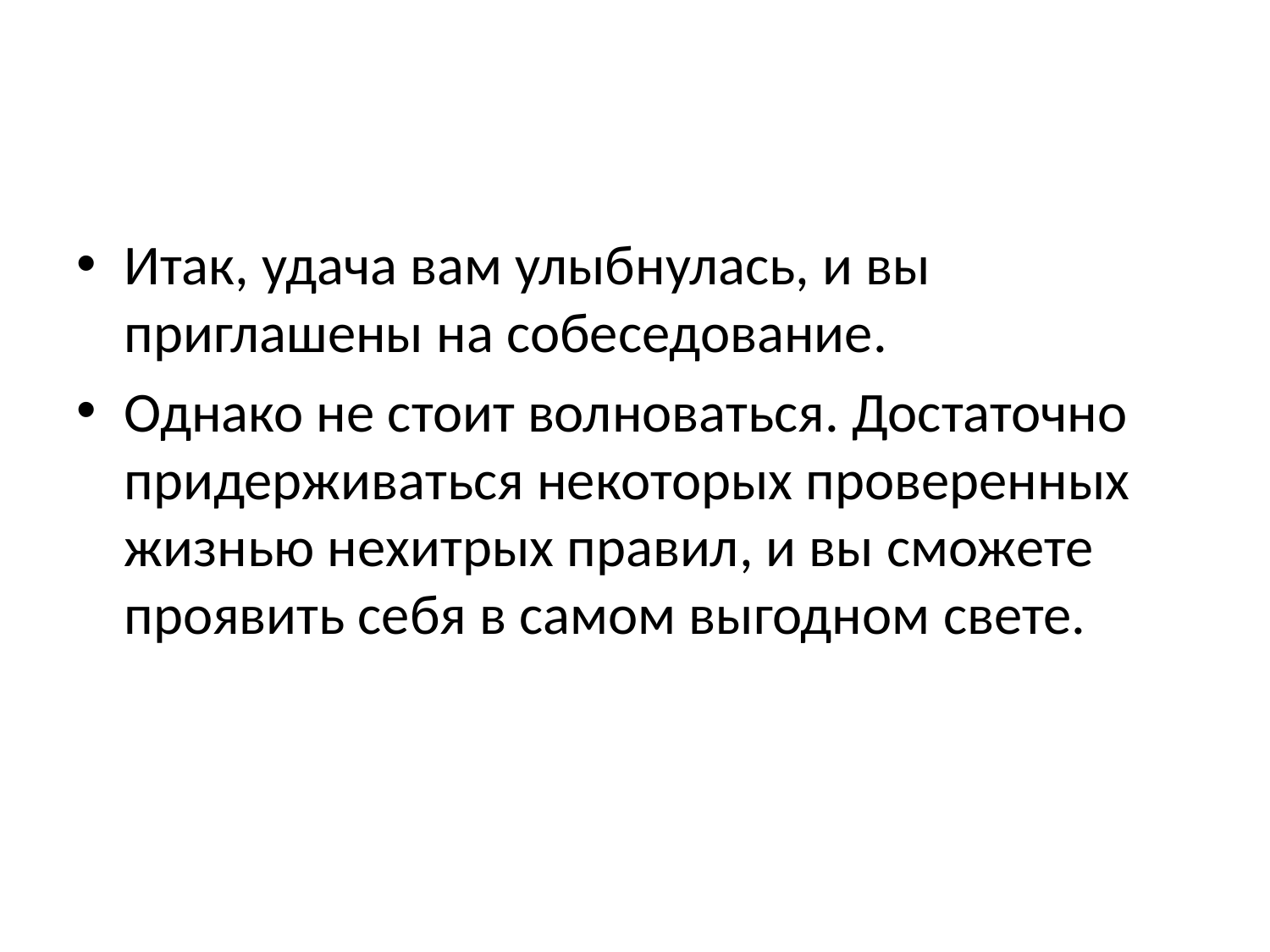

#
Итак, удача вам улыбнулась, и вы приглашены на собеседование.
Однако не стоит волноваться. Достаточно придерживаться некоторых проверенных жизнью нехитрых правил, и вы сможете проявить себя в самом выгодном свете.